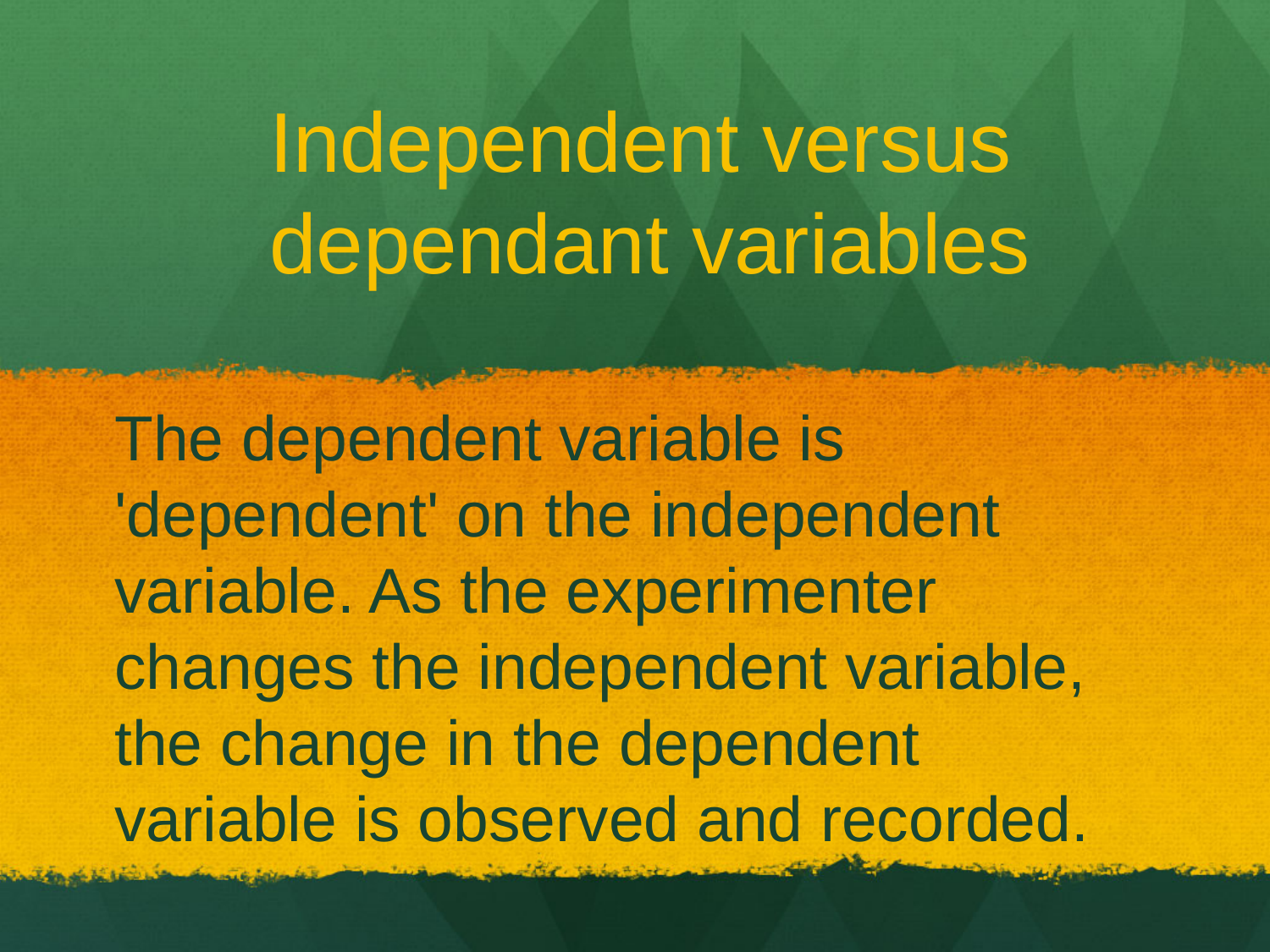

# Independent versus dependant variables
The dependent variable is 'dependent' on the independent variable. As the experimenter changes the independent variable, the change in the dependent variable is observed and recorded.